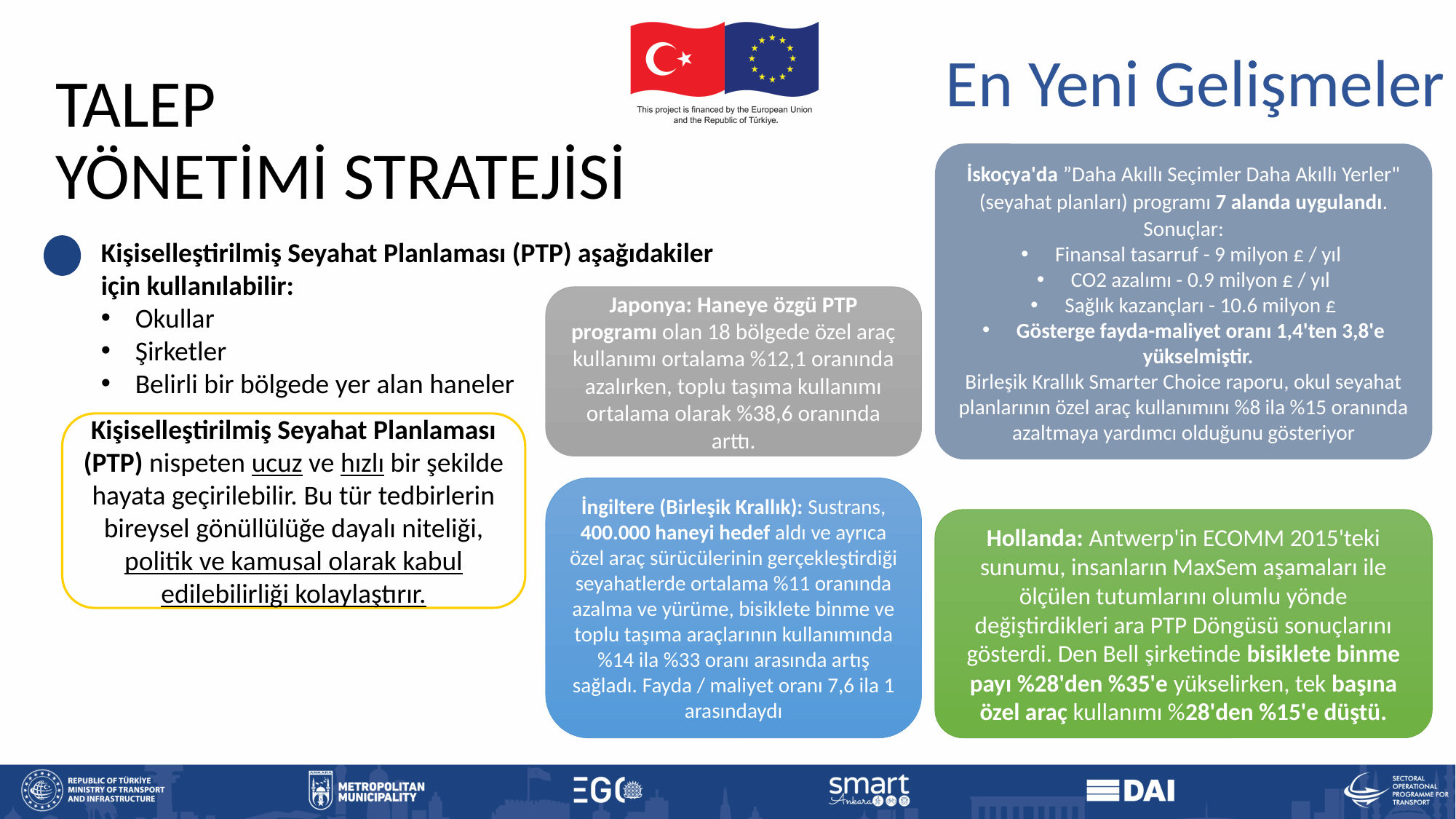

En Yeni Gelişmeler
# TALEP YÖNETİMİ STRATEJİSİ
İskoçya'da ”Daha Akıllı Seçimler Daha Akıllı Yerler" (seyahat planları) programı 7 alanda uygulandı. Sonuçlar:
Finansal tasarruf - 9 milyon £ / yıl
CO2 azalımı - 0.9 milyon £ / yıl
Sağlık kazançları - 10.6 milyon £
Gösterge fayda-maliyet oranı 1,4'ten 3,8'e yükselmiştir.
Birleşik Krallık Smarter Choice raporu, okul seyahat planlarının özel araç kullanımını %8 ila %15 oranında azaltmaya yardımcı olduğunu gösteriyor
Kişiselleştirilmiş Seyahat Planlaması (PTP) aşağıdakiler için kullanılabilir:
Okullar
Şirketler
Belirli bir bölgede yer alan haneler

Japonya: Haneye özgü PTP programı olan 18 bölgede özel araç kullanımı ortalama %12,1 oranında azalırken, toplu taşıma kullanımı ortalama olarak %38,6 oranında arttı.
Kişiselleştirilmiş Seyahat Planlaması (PTP) nispeten ucuz ve hızlı bir şekilde hayata geçirilebilir. Bu tür tedbirlerin bireysel gönüllülüğe dayalı niteliği, politik ve kamusal olarak kabul edilebilirliği kolaylaştırır.
İngiltere (Birleşik Krallık): Sustrans, 400.000 haneyi hedef aldı ve ayrıca özel araç sürücülerinin gerçekleştirdiği seyahatlerde ortalama %11 oranında azalma ve yürüme, bisiklete binme ve toplu taşıma araçlarının kullanımında %14 ila %33 oranı arasında artış sağladı. Fayda / maliyet oranı 7,6 ila 1 arasındaydı
Hollanda: Antwerp'in ECOMM 2015'teki sunumu, insanların MaxSem aşamaları ile ölçülen tutumlarını olumlu yönde değiştirdikleri ara PTP Döngüsü sonuçlarını gösterdi. Den Bell şirketinde bisiklete binme payı %28'den %35'e yükselirken, tek başına özel araç kullanımı %28'den %15'e düştü.